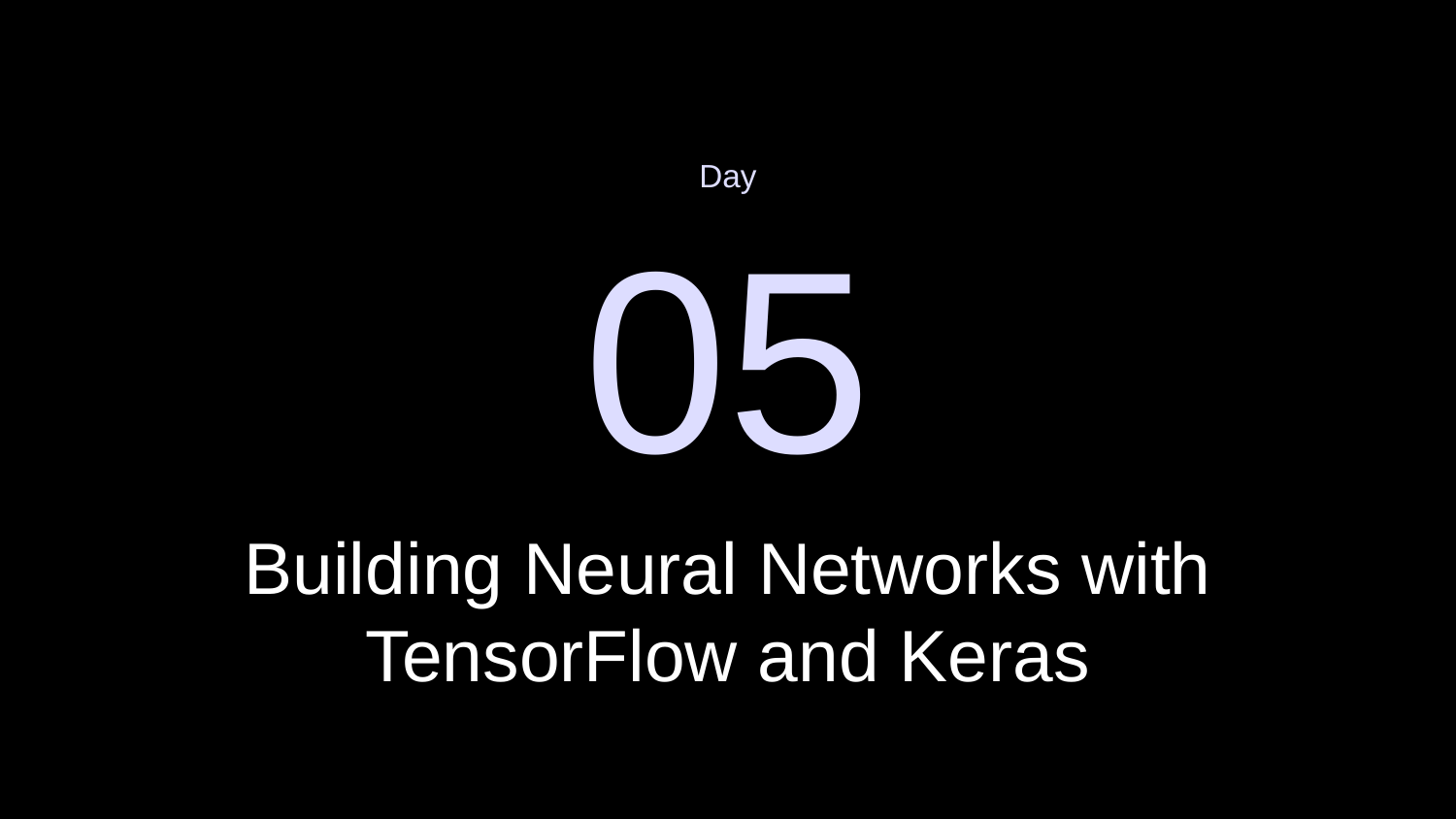

Day
05
# Building Neural Networks with TensorFlow and Keras